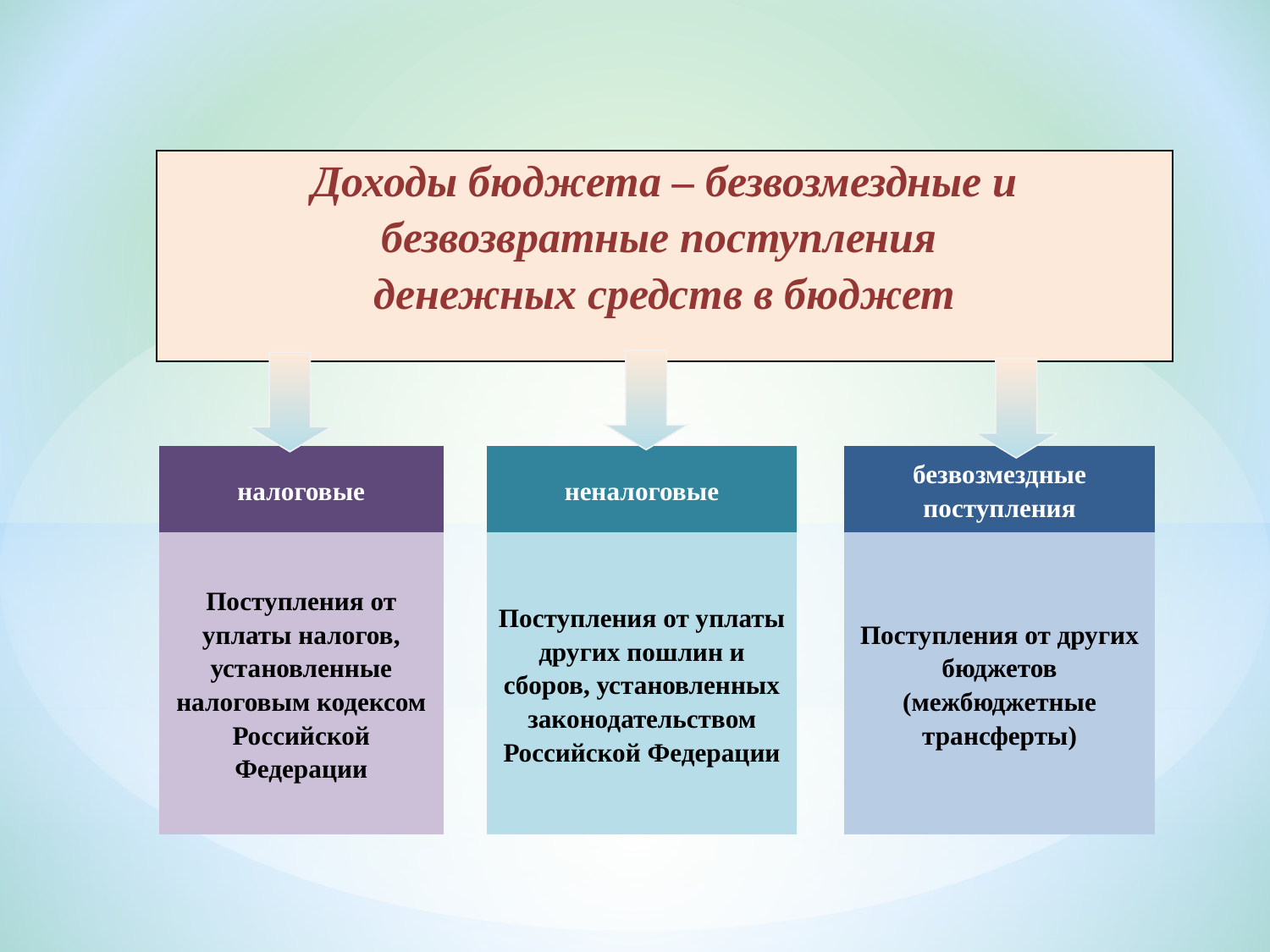

| Доходы бюджета – безвозмездные и безвозвратные поступления денежных средств в бюджет |
| --- |

| налоговые |  | неналоговые |  | безвозмездные поступления |
| --- | --- | --- | --- | --- |
| Поступления от уплаты налогов, установленные налоговым кодексом Российской Федерации |  | Поступления от уплаты других пошлин и сборов, установленных законодательством Российской Федерации |  | Поступления от других бюджетов (межбюджетные трансферты) |